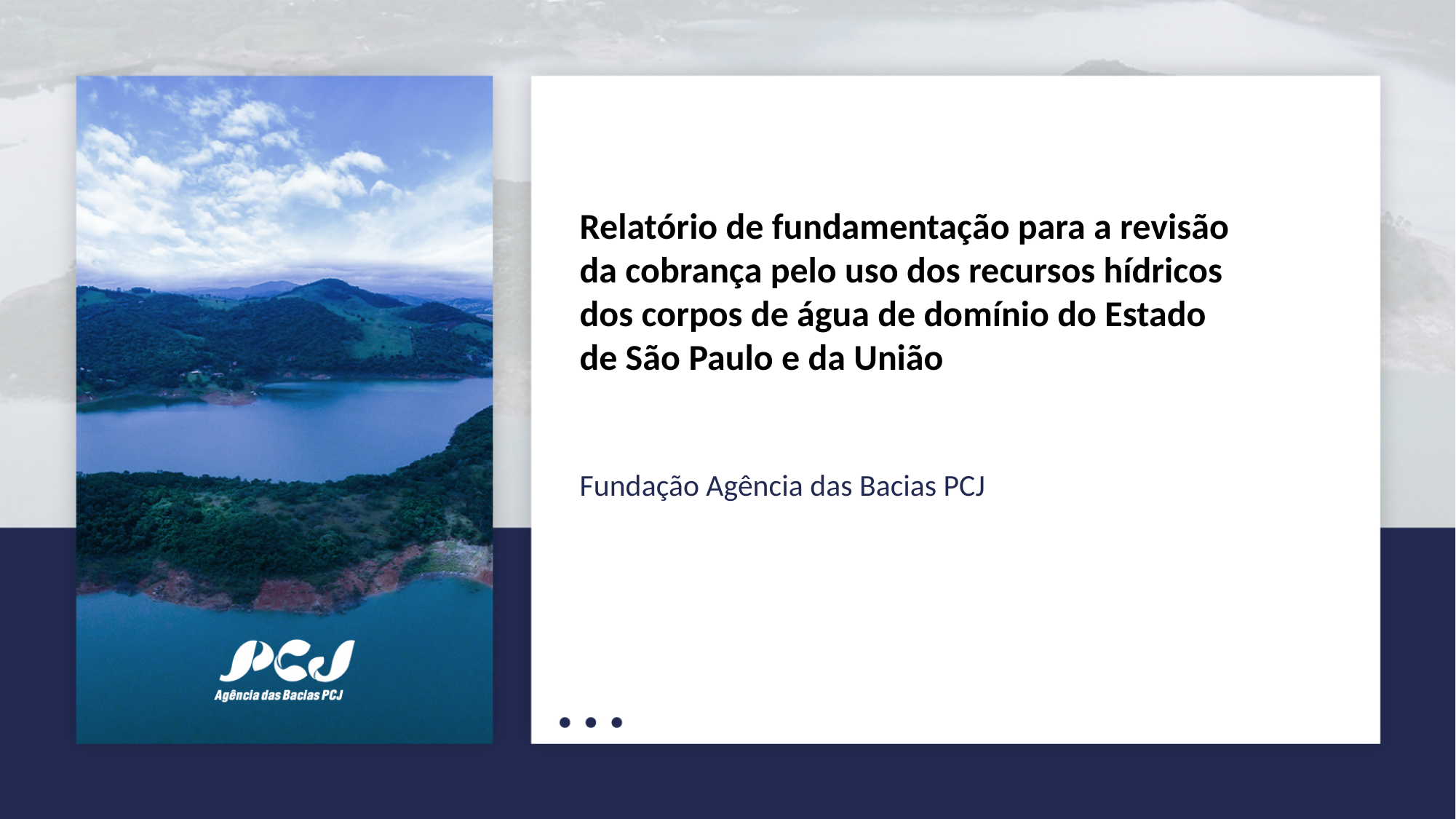

Relatório de fundamentação para a revisão da cobrança pelo uso dos recursos hídricos dos corpos de água de domínio do Estado de São Paulo e da União
Fundação Agência das Bacias PCJ